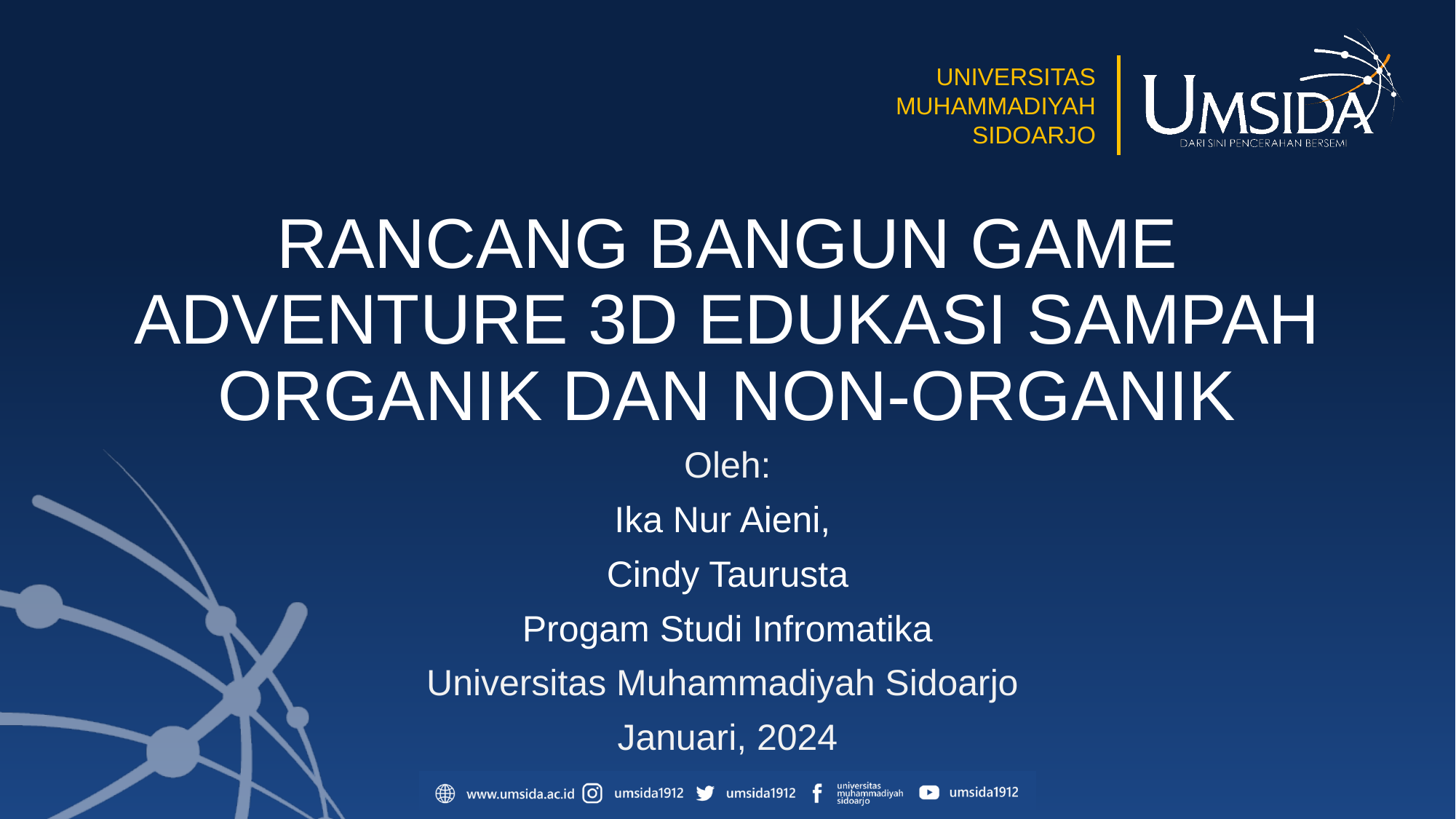

# RANCANG BANGUN GAME ADVENTURE 3D EDUKASI SAMPAH ORGANIK DAN NON-ORGANIK
Oleh:
Ika Nur Aieni,
Cindy Taurusta
Progam Studi Infromatika
Universitas Muhammadiyah Sidoarjo
Januari, 2024